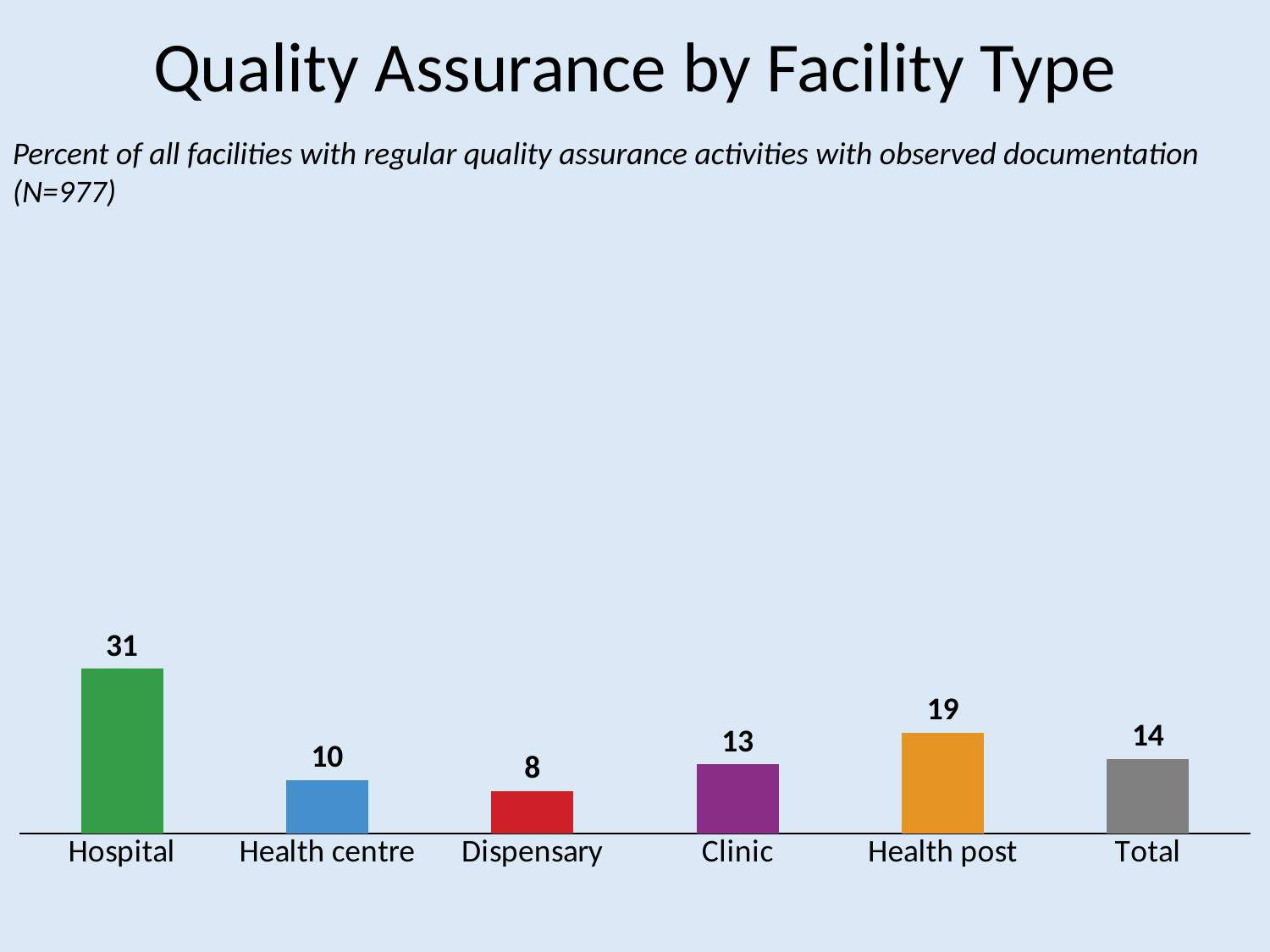

# Quality Assurance by Facility Type
Percent of all facilities with regular quality assurance activities with observed documentation (N=977)

### Chart

| Category | Series 1 |
|---|---|
| Hospital | 31.0 |
| Health centre | 10.0 |
| Dispensary | 8.0 |
| Clinic | 13.0 |
| Health post | 19.0 |
| Total | 14.0 |